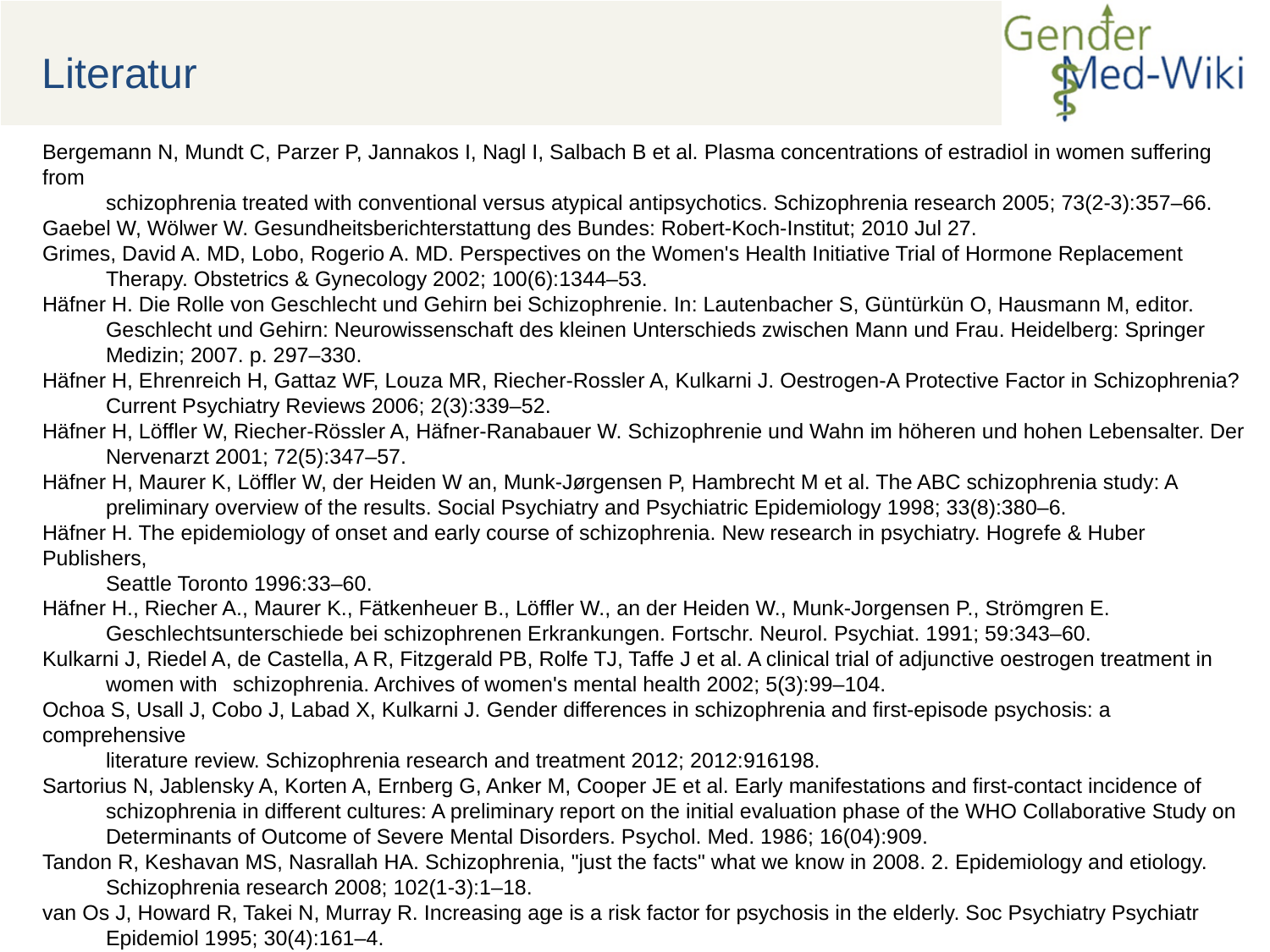

Literatur
Bergemann N, Mundt C, Parzer P, Jannakos I, Nagl I, Salbach B et al. Plasma concentrations of estradiol in women suffering from
schizophrenia treated with conventional versus atypical antipsychotics. Schizophrenia research 2005; 73(2-3):357–66.
Gaebel W, Wölwer W. Gesundheitsberichterstattung des Bundes: Robert-Koch-Institut; 2010 Jul 27.
Grimes, David A. MD, Lobo, Rogerio A. MD. Perspectives on the Women's Health Initiative Trial of Hormone Replacement
Therapy. Obstetrics & Gynecology 2002; 100(6):1344–53.
Häfner H. Die Rolle von Geschlecht und Gehirn bei Schizophrenie. In: Lautenbacher S, Güntürkün O, Hausmann M, editor.
Geschlecht und Gehirn: Neurowissenschaft des kleinen Unterschieds zwischen Mann und Frau. Heidelberg: Springer Medizin; 2007. p. 297–330.
Häfner H, Ehrenreich H, Gattaz WF, Louza MR, Riecher-Rossler A, Kulkarni J. Oestrogen-A Protective Factor in Schizophrenia?
Current Psychiatry Reviews 2006; 2(3):339–52.
Häfner H, Löffler W, Riecher-Rössler A, Häfner-Ranabauer W. Schizophrenie und Wahn im höheren und hohen Lebensalter. Der
Nervenarzt 2001; 72(5):347–57.
Häfner H, Maurer K, Löffler W, der Heiden W an, Munk-Jørgensen P, Hambrecht M et al. The ABC schizophrenia study: A
preliminary overview of the results. Social Psychiatry and Psychiatric Epidemiology 1998; 33(8):380–6.
Häfner H. The epidemiology of onset and early course of schizophrenia. New research in psychiatry. Hogrefe & Huber Publishers,
Seattle Toronto 1996:33–60.
Häfner H., Riecher A., Maurer K., Fätkenheuer B., Löffler W., an der Heiden W., Munk-Jorgensen P., Strömgren E.
Geschlechtsunterschiede bei schizophrenen Erkrankungen. Fortschr. Neurol. Psychiat. 1991; 59:343–60.
Kulkarni J, Riedel A, de Castella, A R, Fitzgerald PB, Rolfe TJ, Taffe J et al. A clinical trial of adjunctive oestrogen treatment in
women with 	schizophrenia. Archives of women's mental health 2002; 5(3):99–104.
Ochoa S, Usall J, Cobo J, Labad X, Kulkarni J. Gender differences in schizophrenia and first-episode psychosis: a comprehensive
literature review. Schizophrenia research and treatment 2012; 2012:916198.
Sartorius N, Jablensky A, Korten A, Ernberg G, Anker M, Cooper JE et al. Early manifestations and first-contact incidence of
schizophrenia in different cultures: A preliminary report on the initial evaluation phase of the WHO Collaborative Study on Determinants of Outcome of Severe Mental Disorders. Psychol. Med. 1986; 16(04):909.
Tandon R, Keshavan MS, Nasrallah HA. Schizophrenia, "just the facts" what we know in 2008. 2. Epidemiology and etiology.
Schizophrenia research 2008; 102(1-3):1–18.
van Os J, Howard R, Takei N, Murray R. Increasing age is a risk factor for psychosis in the elderly. Soc Psychiatry Psychiatr
Epidemiol 1995; 30(4):161–4.